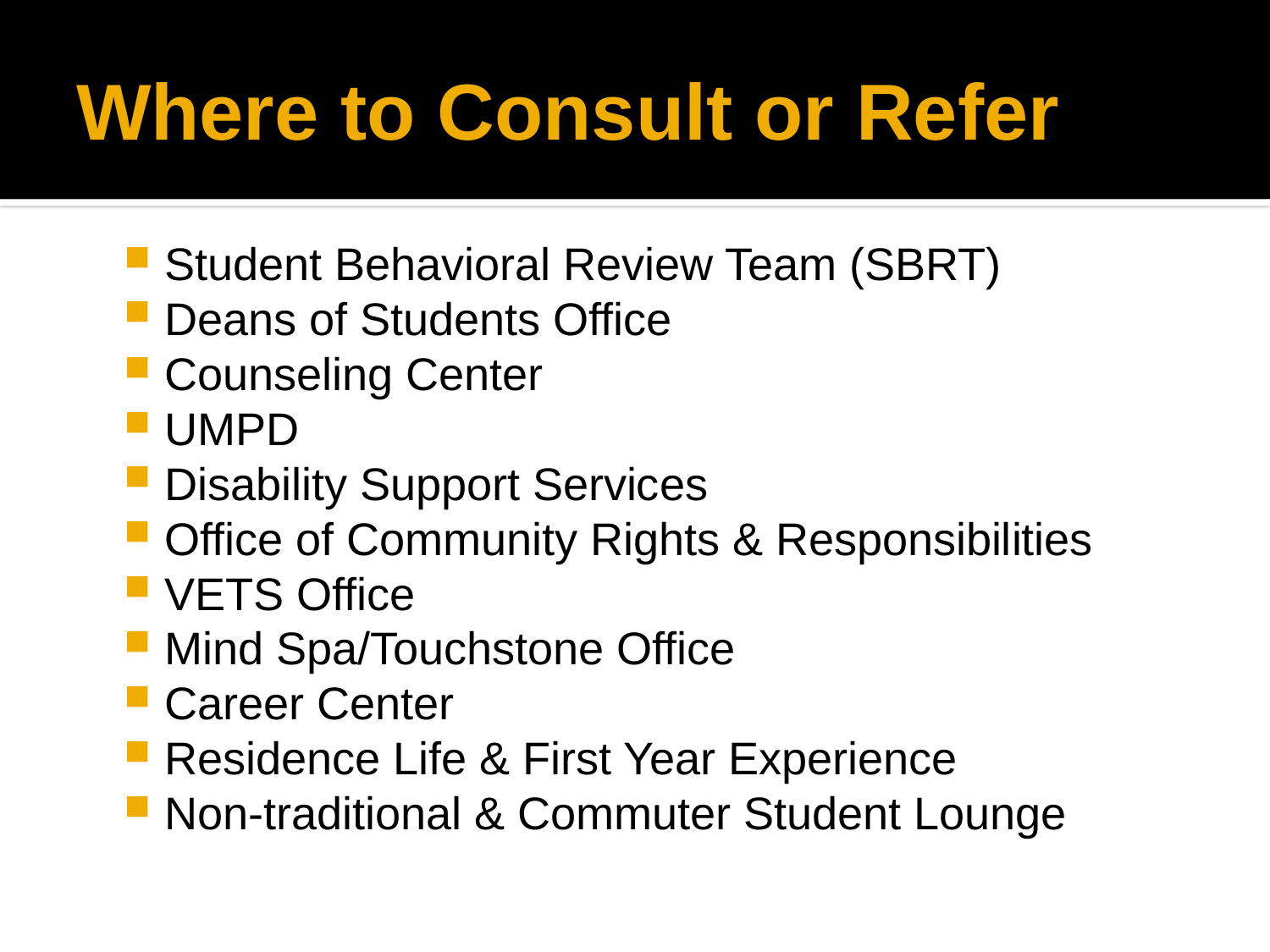

# Where to Consult or Refer
Student Behavioral Review Team (SBRT)
Deans of Students Office
Counseling Center
UMPD
Disability Support Services
Office of Community Rights & Responsibilities
VETS Office
Mind Spa/Touchstone Office
Career Center
Residence Life & First Year Experience
Non-traditional & Commuter Student Lounge